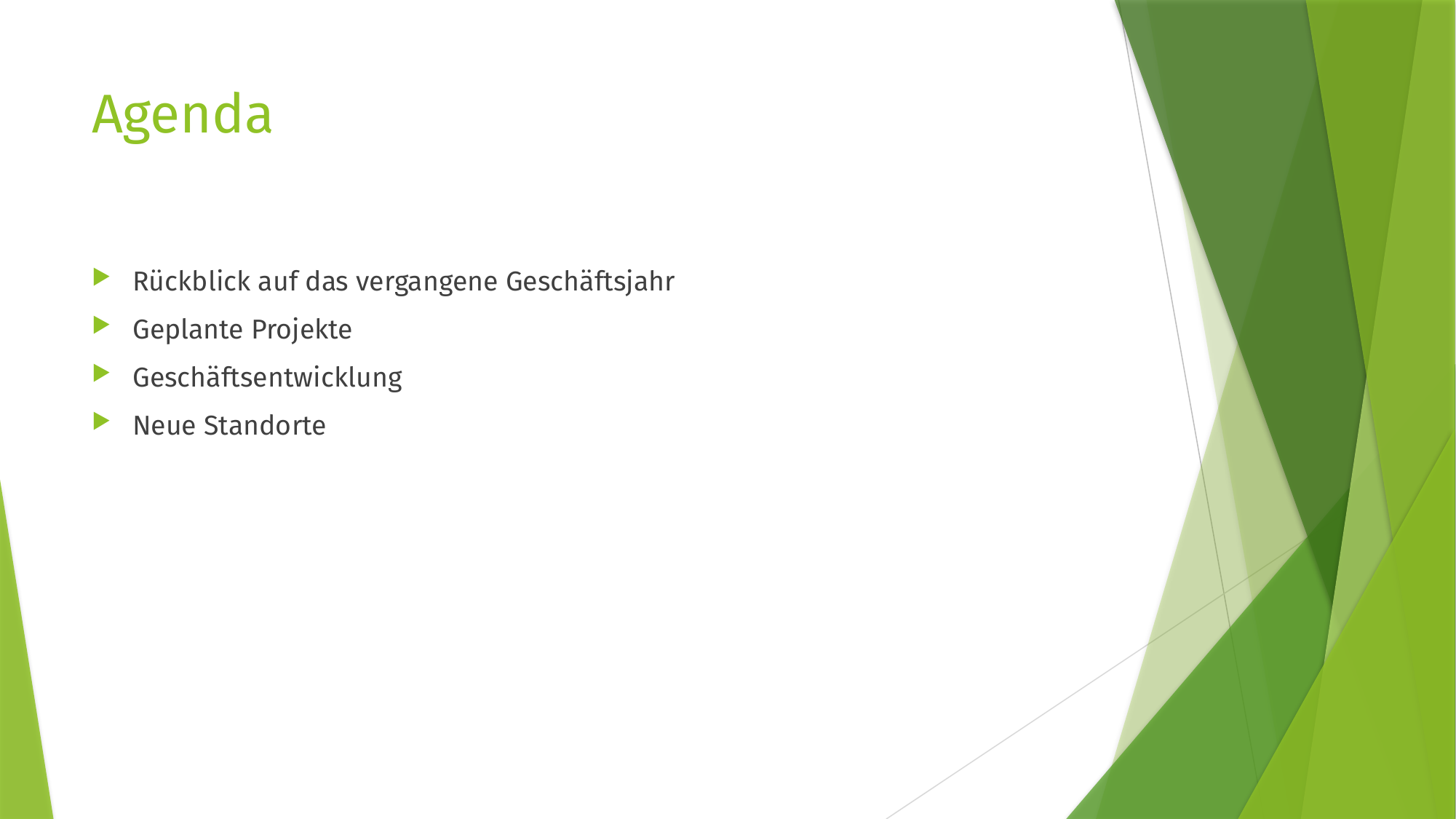

# Agenda
Rückblick auf das vergangene Geschäftsjahr
Geplante Projekte
Geschäftsentwicklung
Neue Standorte